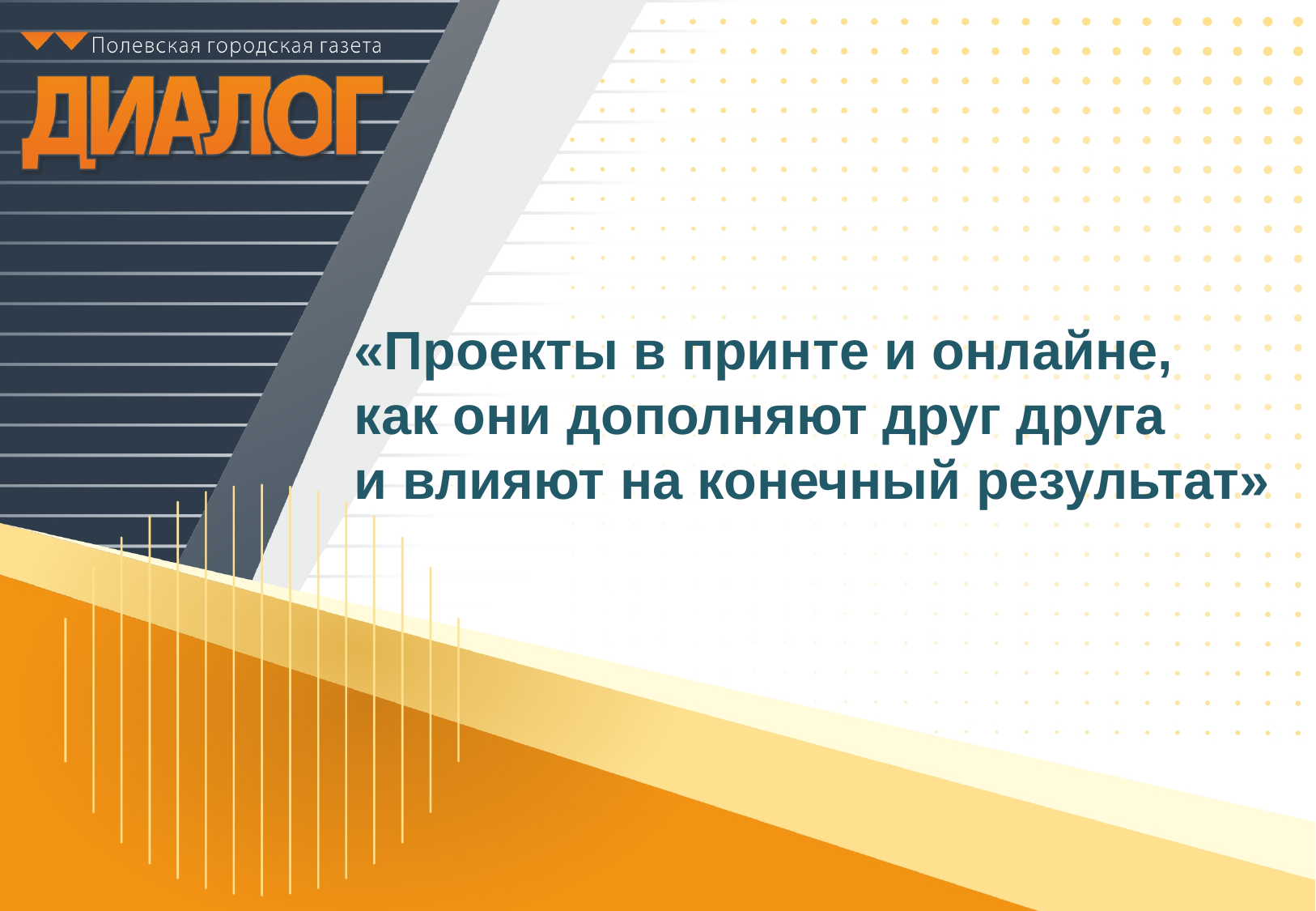

# «Проекты в принте и онлайне, как они дополняют друг друга и влияют на конечный результат»